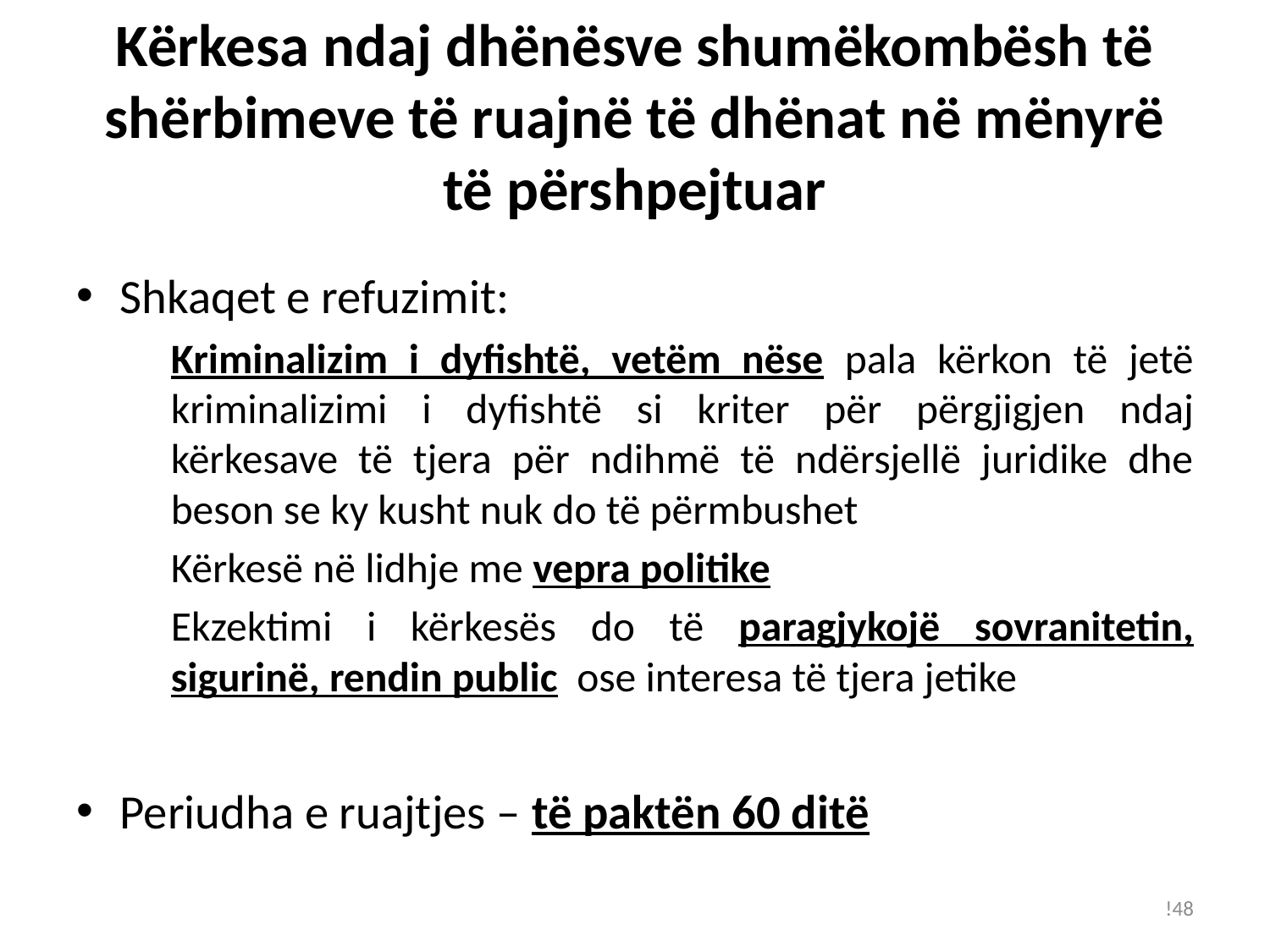

# Kërkesa ndaj dhënësve shumëkombësh të shërbimeve të ruajnë të dhënat në mënyrë të përshpejtuar
Shkaqet e refuzimit:
Kriminalizim i dyfishtë, vetëm nëse pala kërkon të jetë kriminalizimi i dyfishtë si kriter për përgjigjen ndaj kërkesave të tjera për ndihmë të ndërsjellë juridike dhe beson se ky kusht nuk do të përmbushet
Kërkesë në lidhje me vepra politike
Ekzektimi i kërkesës do të paragjykojë sovranitetin, sigurinë, rendin public  ose interesa të tjera jetike

Periudha e ruajtjes – të paktën 60 ditë

!48